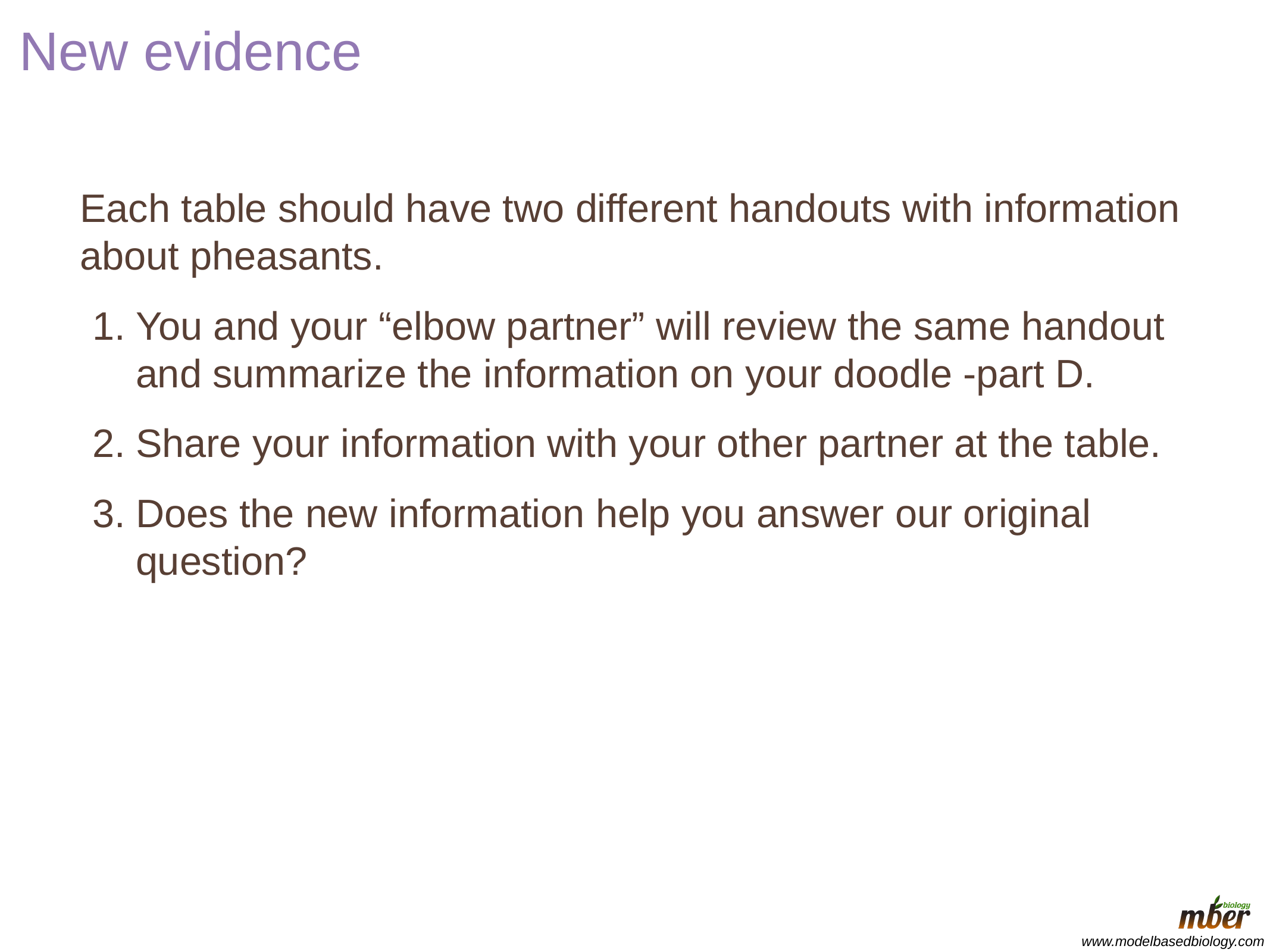

New evidence
Each table should have two different handouts with information about pheasants.
You and your “elbow partner” will review the same handout and summarize the information on your doodle -part D.
Share your information with your other partner at the table.
Does the new information help you answer our original question?